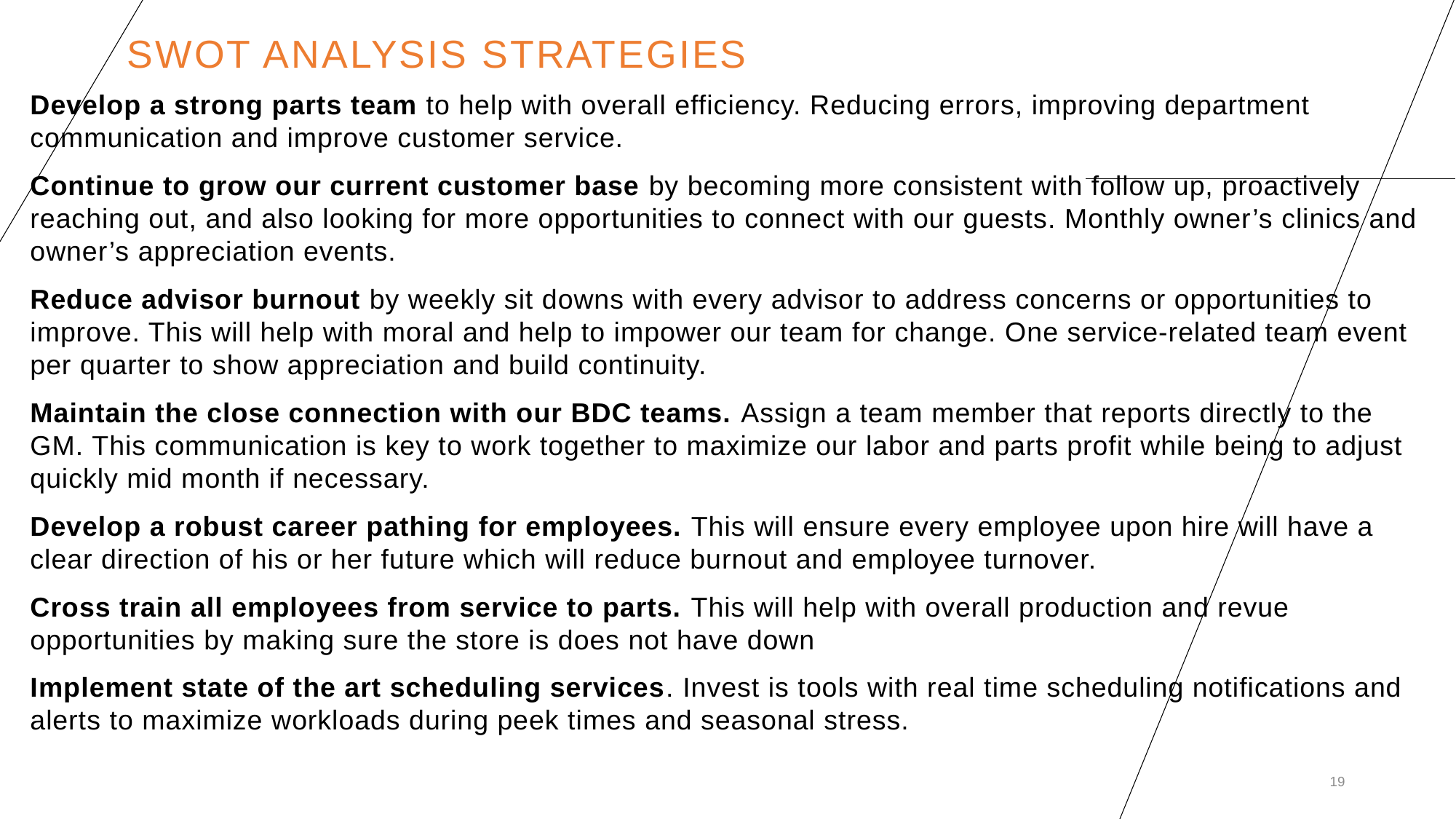

# Swot analysis Strategies
Develop a strong parts team to help with overall efficiency. Reducing errors, improving department communication and improve customer service.
Continue to grow our current customer base by becoming more consistent with follow up, proactively reaching out, and also looking for more opportunities to connect with our guests. Monthly owner’s clinics and owner’s appreciation events.
Reduce advisor burnout by weekly sit downs with every advisor to address concerns or opportunities to improve. This will help with moral and help to impower our team for change. One service-related team event per quarter to show appreciation and build continuity.
Maintain the close connection with our BDC teams. Assign a team member that reports directly to the GM. This communication is key to work together to maximize our labor and parts profit while being to adjust quickly mid month if necessary.
Develop a robust career pathing for employees. This will ensure every employee upon hire will have a clear direction of his or her future which will reduce burnout and employee turnover.
Cross train all employees from service to parts. This will help with overall production and revue opportunities by making sure the store is does not have down
Implement state of the art scheduling services. Invest is tools with real time scheduling notifications and alerts to maximize workloads during peek times and seasonal stress.

19